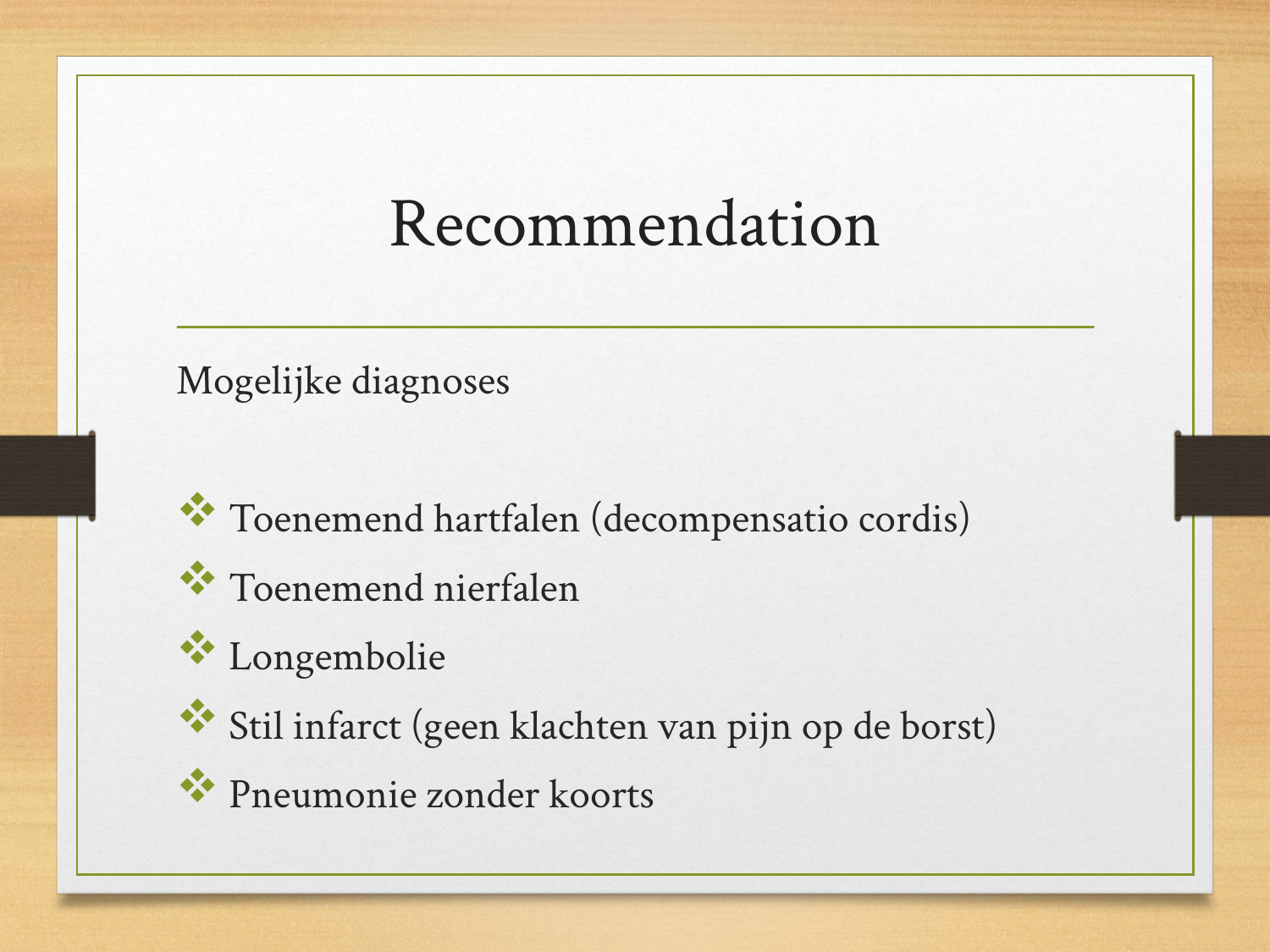

# Recommendation
Mogelijke diagnoses

 Toenemend hartfalen (decompensatio cordis)
 Toenemend nierfalen
 Longembolie
 Stil infarct (geen klachten van pijn op de borst)
 Pneumonie zonder koorts